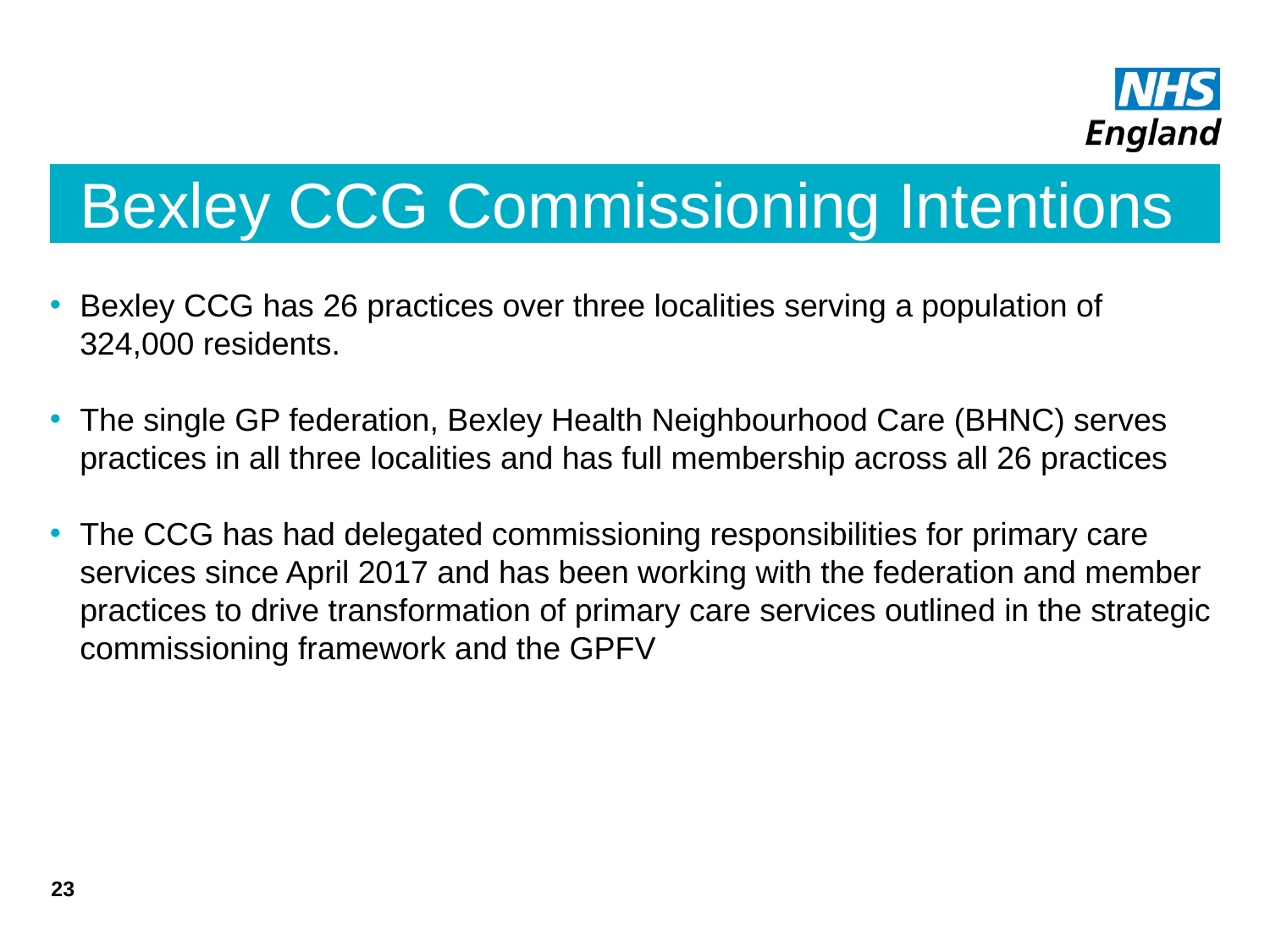

# Bexley CCG Commissioning Intentions
Bexley CCG has 26 practices over three localities serving a population of     324,000 residents.

The single GP federation, Bexley Health Neighbourhood Care (BHNC) serves practices in all three localities and has full membership across all 26 practices

The CCG has had delegated commissioning responsibilities for primary care services since April 2017 and has been working with the federation and member practices to drive transformation of primary care services outlined in the strategic commissioning framework and the GPFV

23